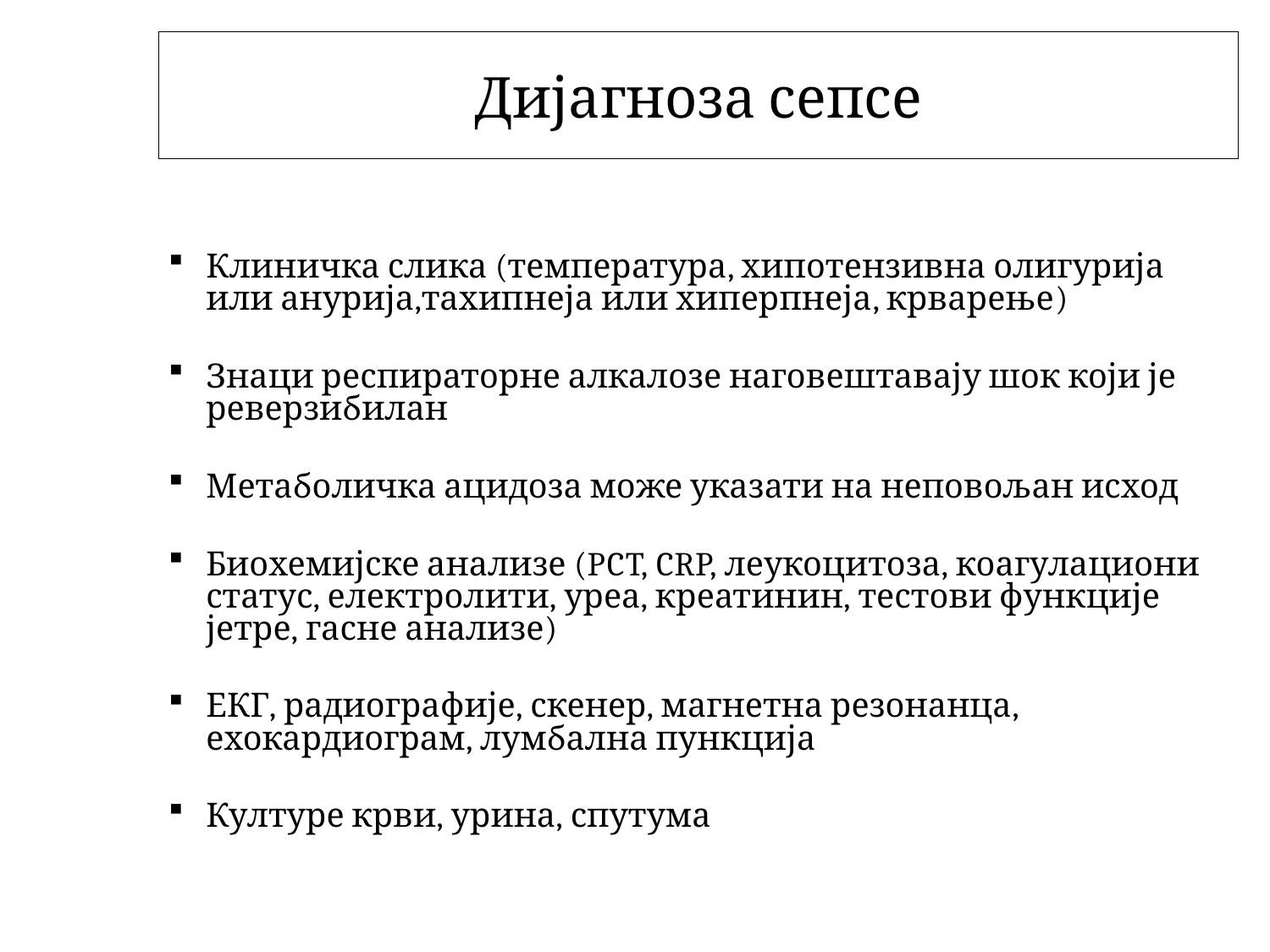

# Дијагноза сепсе
Клиничка слика (температура, хипотензивна олигурија или анурија,тахипнеја или хиперпнеја, крварење)

Знаци респираторне алкалозе наговештавају шок који је реверзибилан

Метаболичка ацидоза може указати на неповољан исход

Биохемијске анализе (PCT, CRP, леукоцитоза, коагулациони статус, електролити, уреа, креатинин, тестови функције јетре, гасне анализе)

ЕКГ, радиографије, скенер, магнетна резонанца, ехокардиограм, лумбална пункција

Културе крви, урина, спутума